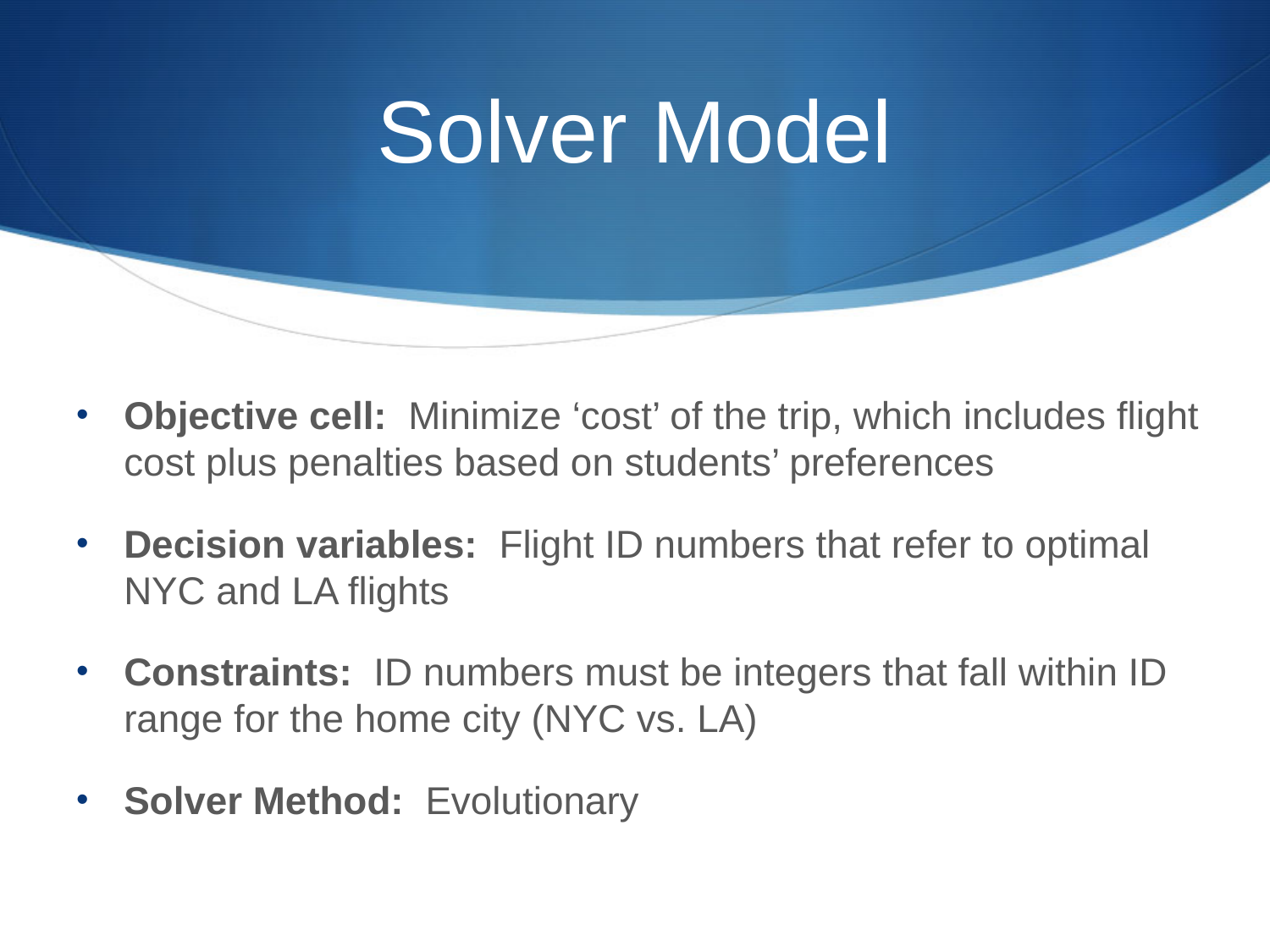

# Solver Model
Objective cell:  Minimize ‘cost’ of the trip, which includes flight cost plus penalties based on students’ preferences
Decision variables:  Flight ID numbers that refer to optimal NYC and LA flights
Constraints:  ID numbers must be integers that fall within ID range for the home city (NYC vs. LA)
Solver Method:  Evolutionary